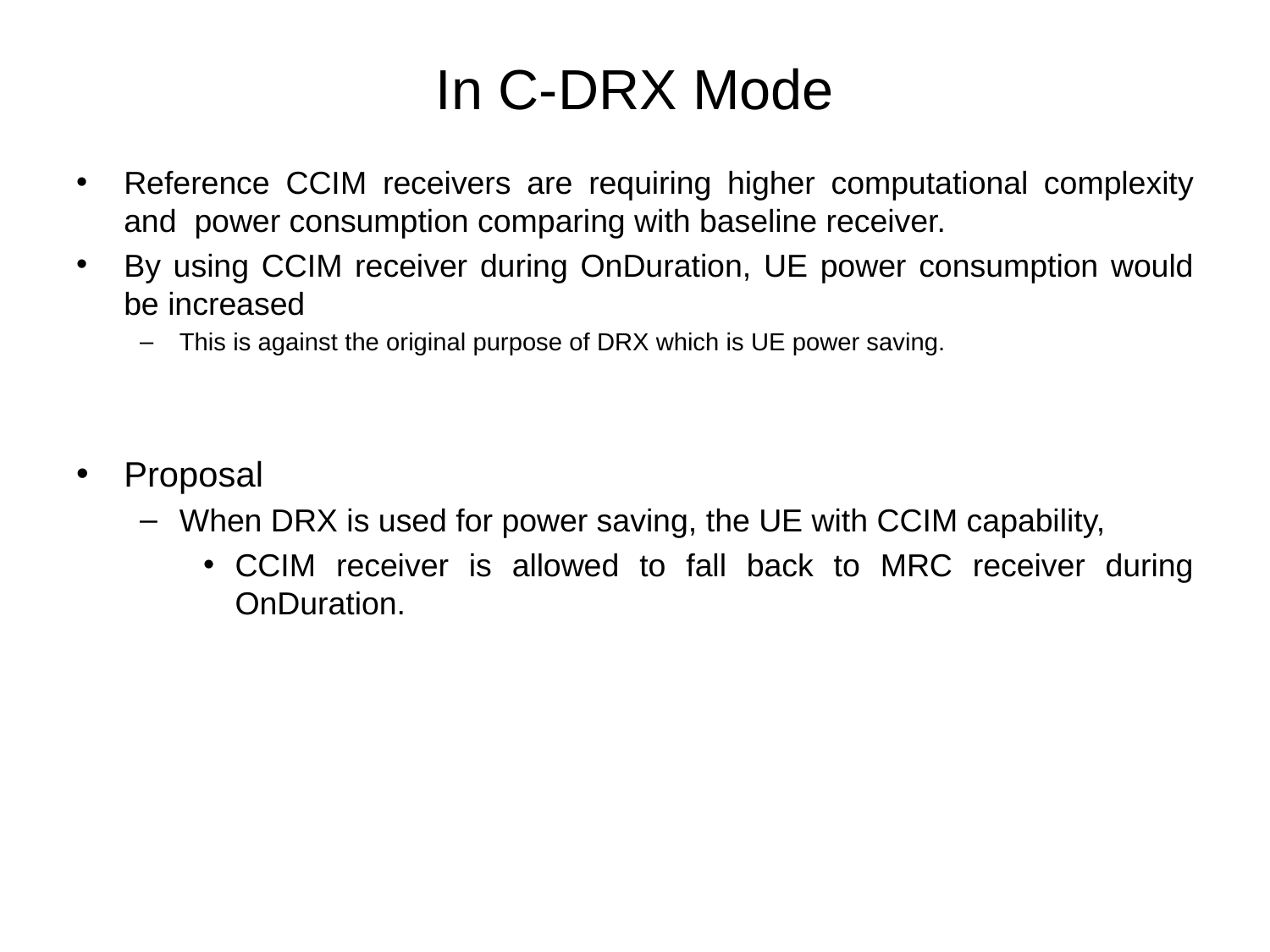

# In C-DRX Mode
Reference CCIM receivers are requiring higher computational complexity and  power consumption comparing with baseline receiver.
By using CCIM receiver during OnDuration, UE power consumption would be increased
This is against the original purpose of DRX which is UE power saving.

Proposal
When DRX is used for power saving, the UE with CCIM capability,
CCIM receiver is allowed to fall back to MRC receiver during OnDuration.